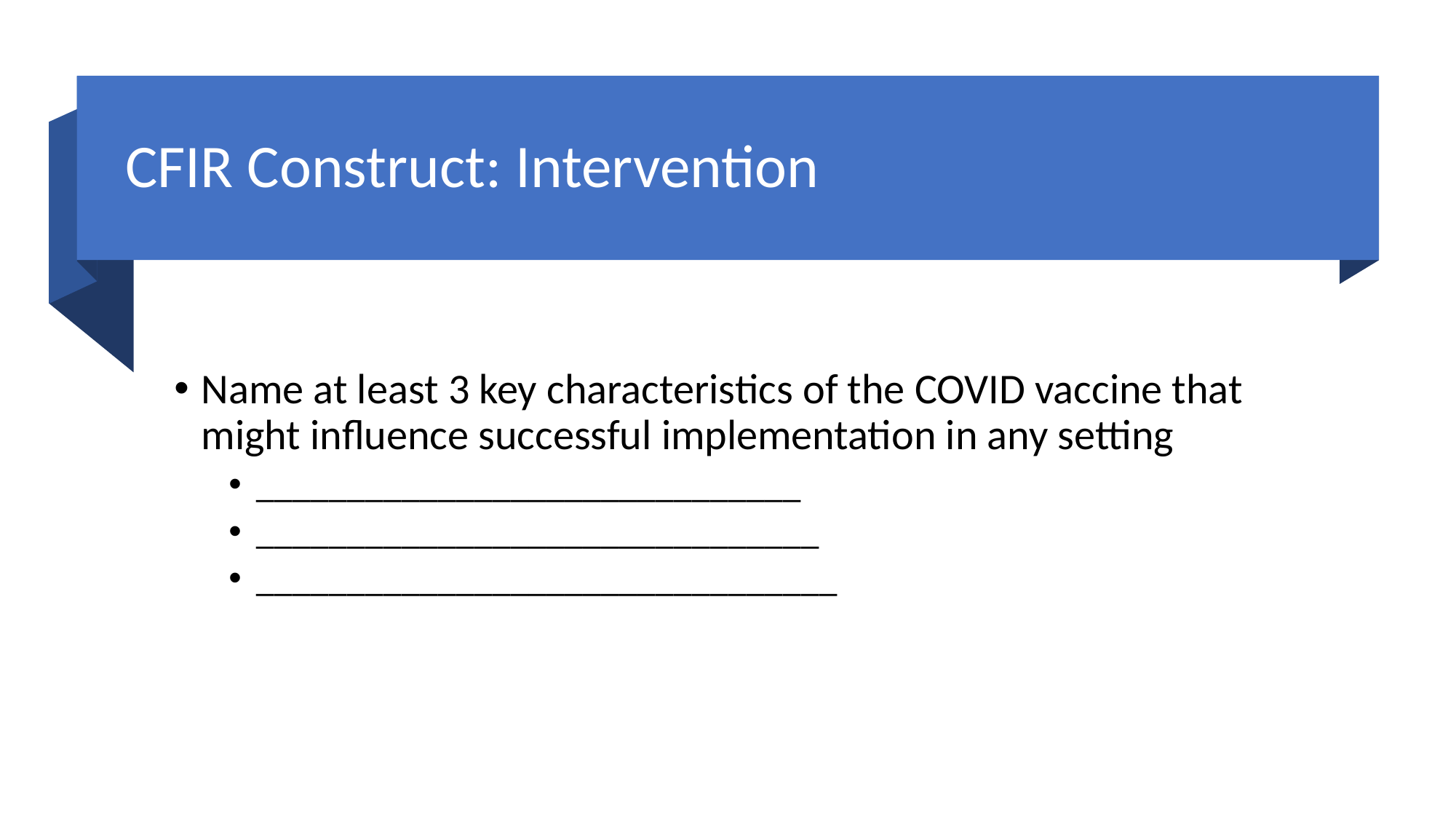

# CFIR Construct: Intervention

Name at least 3 key characteristics of the COVID vaccine that might influence successful implementation in any setting
______________________________
_______________________________
________________________________